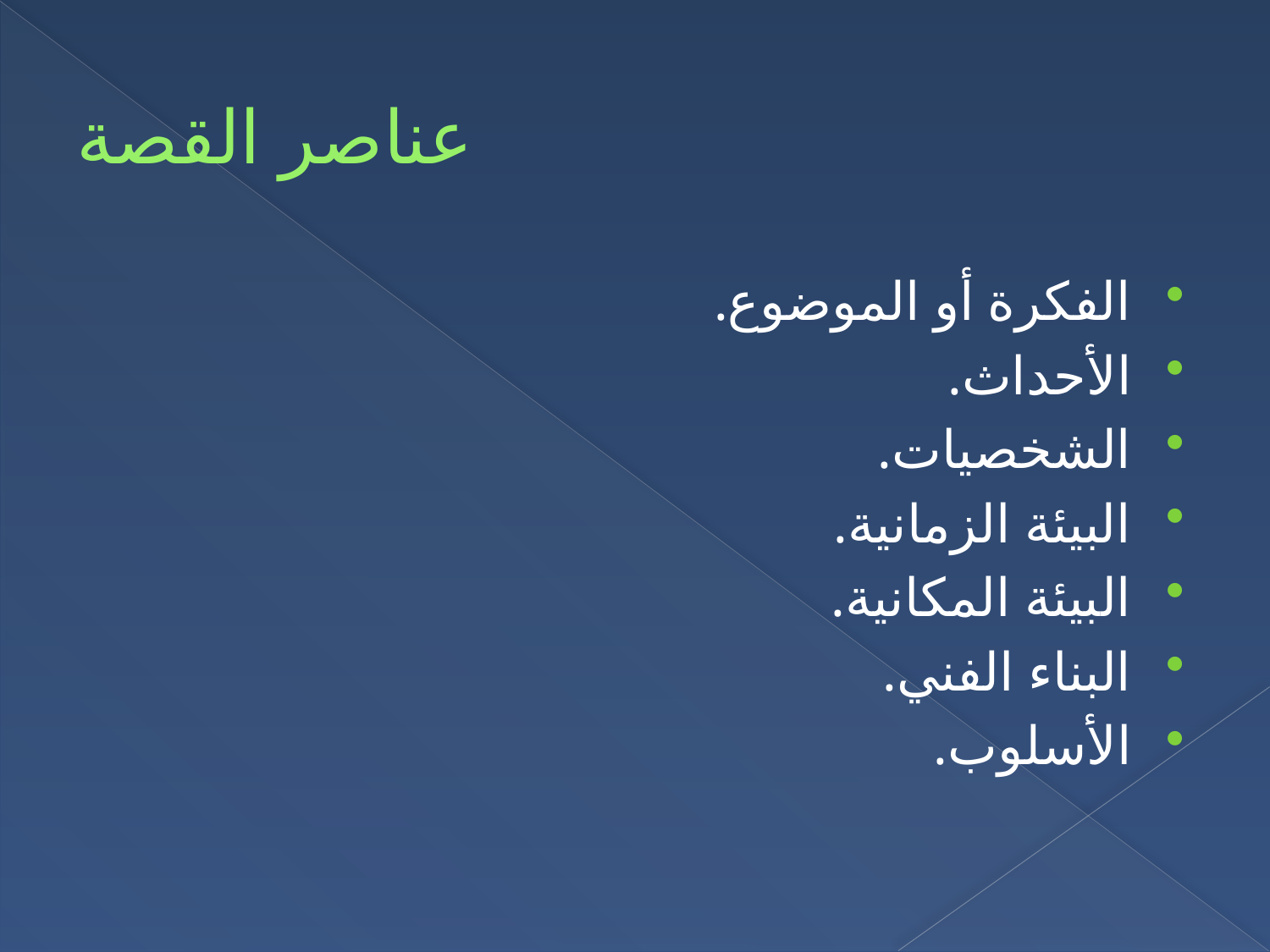

# عناصر القصة
الفكرة أو الموضوع.
الأحداث.
الشخصيات.
البيئة الزمانية.
البيئة المكانية.
البناء الفني.
الأسلوب.